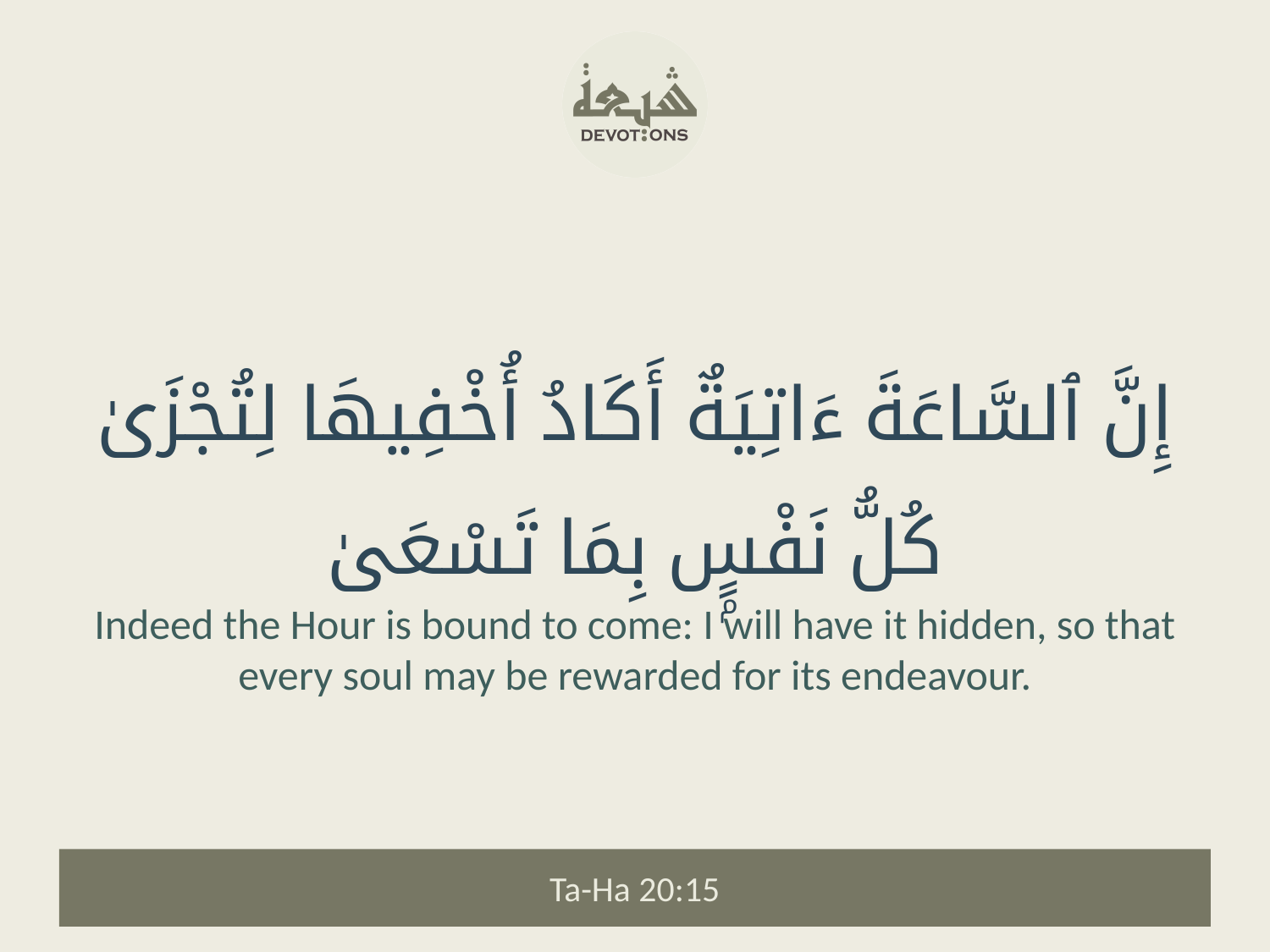

إِنَّ ٱلسَّاعَةَ ءَاتِيَةٌ أَكَادُ أُخْفِيهَا لِتُجْزَىٰ كُلُّ نَفْسٍۭ بِمَا تَسْعَىٰ
Indeed the Hour is bound to come: I will have it hidden, so that every soul may be rewarded for its endeavour.
Ta-Ha 20:15